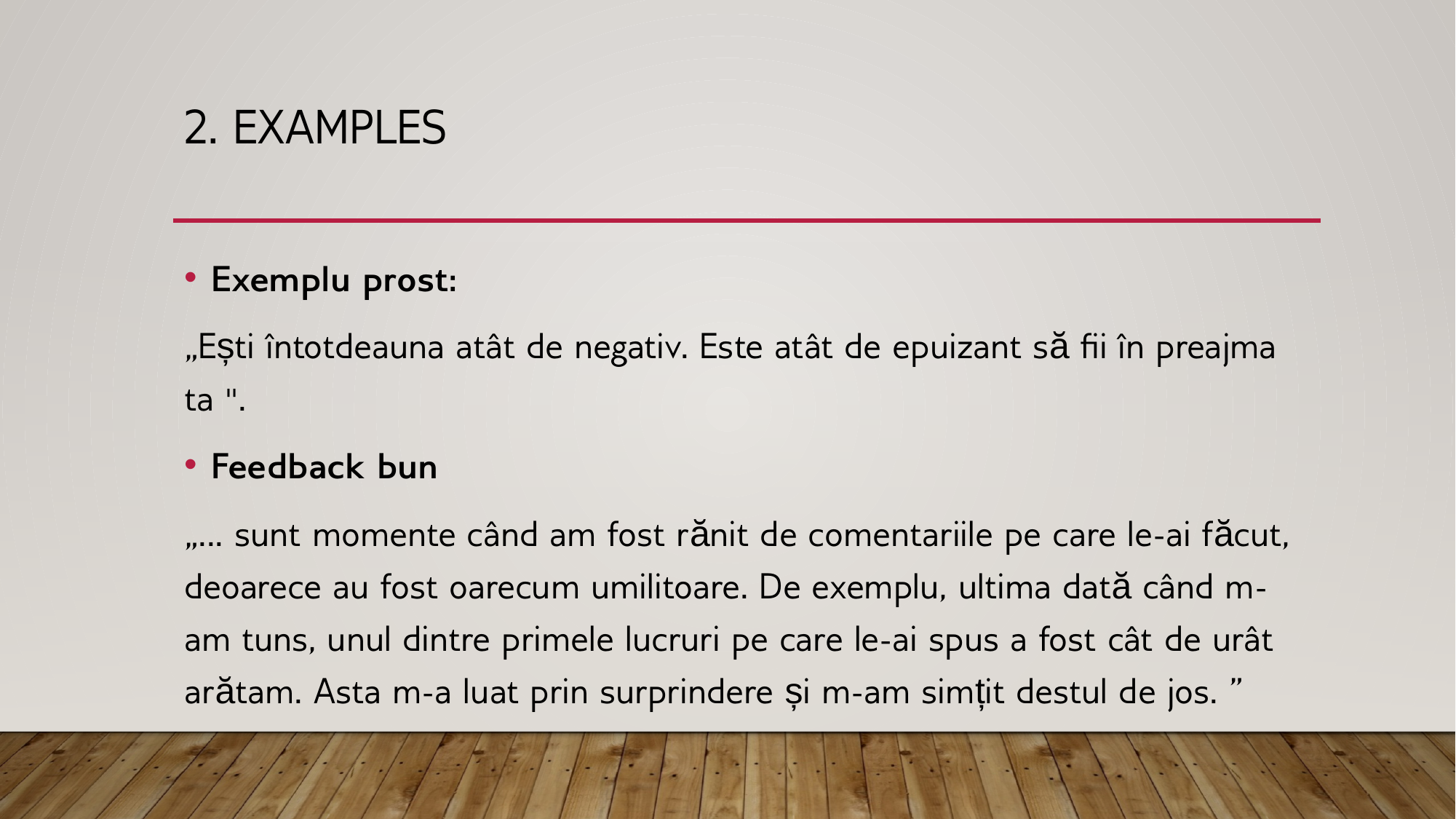

# 2. Examples
Exemplu prost:
„Ești întotdeauna atât de negativ. Este atât de epuizant să fii în preajma ta ".
Feedback bun
„... sunt momente când am fost rănit de comentariile pe care le-ai făcut, deoarece au fost oarecum umilitoare. De exemplu, ultima dată când m-am tuns, unul dintre primele lucruri pe care le-ai spus a fost cât de urât arătam. Asta m-a luat prin surprindere și m-am simțit destul de jos. ”